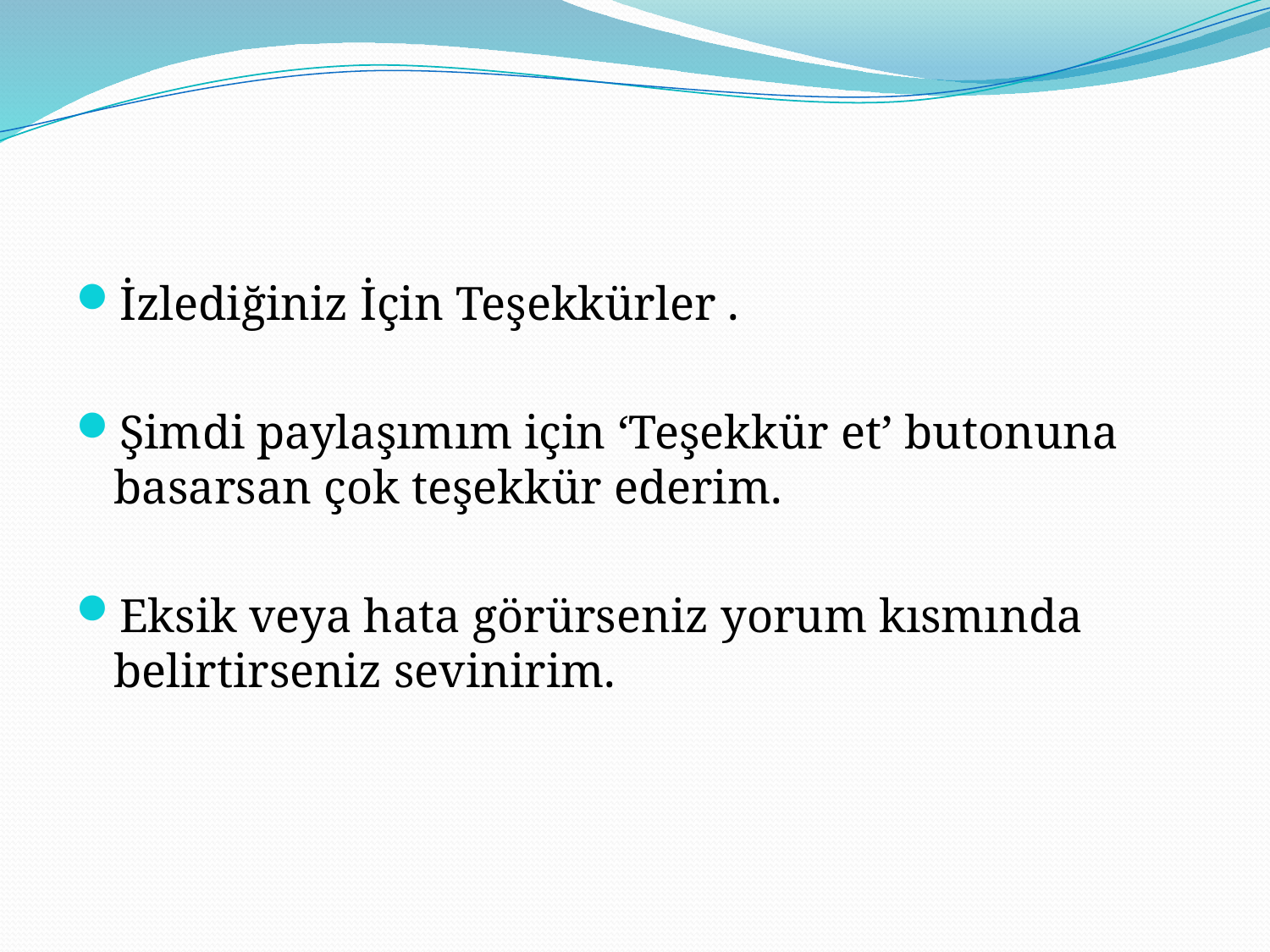

#
İzlediğiniz İçin Teşekkürler .

Şimdi paylaşımım için ‘Teşekkür et’ butonuna basarsan çok teşekkür ederim.

Eksik veya hata görürseniz yorum kısmında belirtirseniz sevinirim.